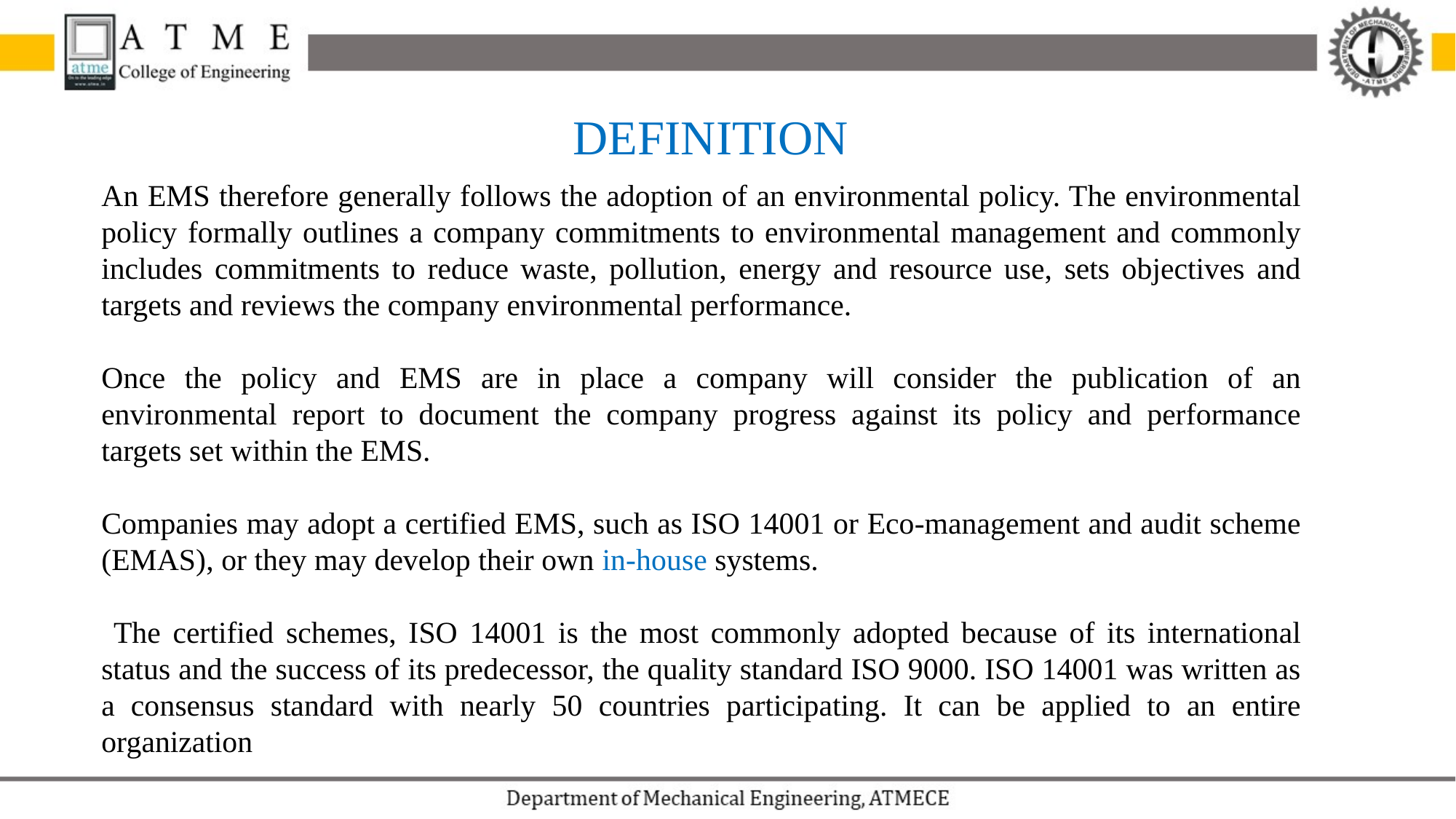

DEFINITION
An EMS therefore generally follows the adoption of an environmental policy. The environmental policy formally outlines a company commitments to environmental management and commonly includes commitments to reduce waste, pollution, energy and resource use, sets objectives and targets and reviews the company environmental performance.

Once the policy and EMS are in place a company will consider the publication of an environmental report to document the company progress against its policy and performance targets set within the EMS.

Companies may adopt a certified EMS, such as ISO 14001 or Eco-management and audit scheme (EMAS), or they may develop their own in-house systems.

 The certified schemes, ISO 14001 is the most commonly adopted because of its international status and the success of its predecessor, the quality standard ISO 9000. ISO 14001 was written as a consensus standard with nearly 50 countries participating. It can be applied to an entire organization